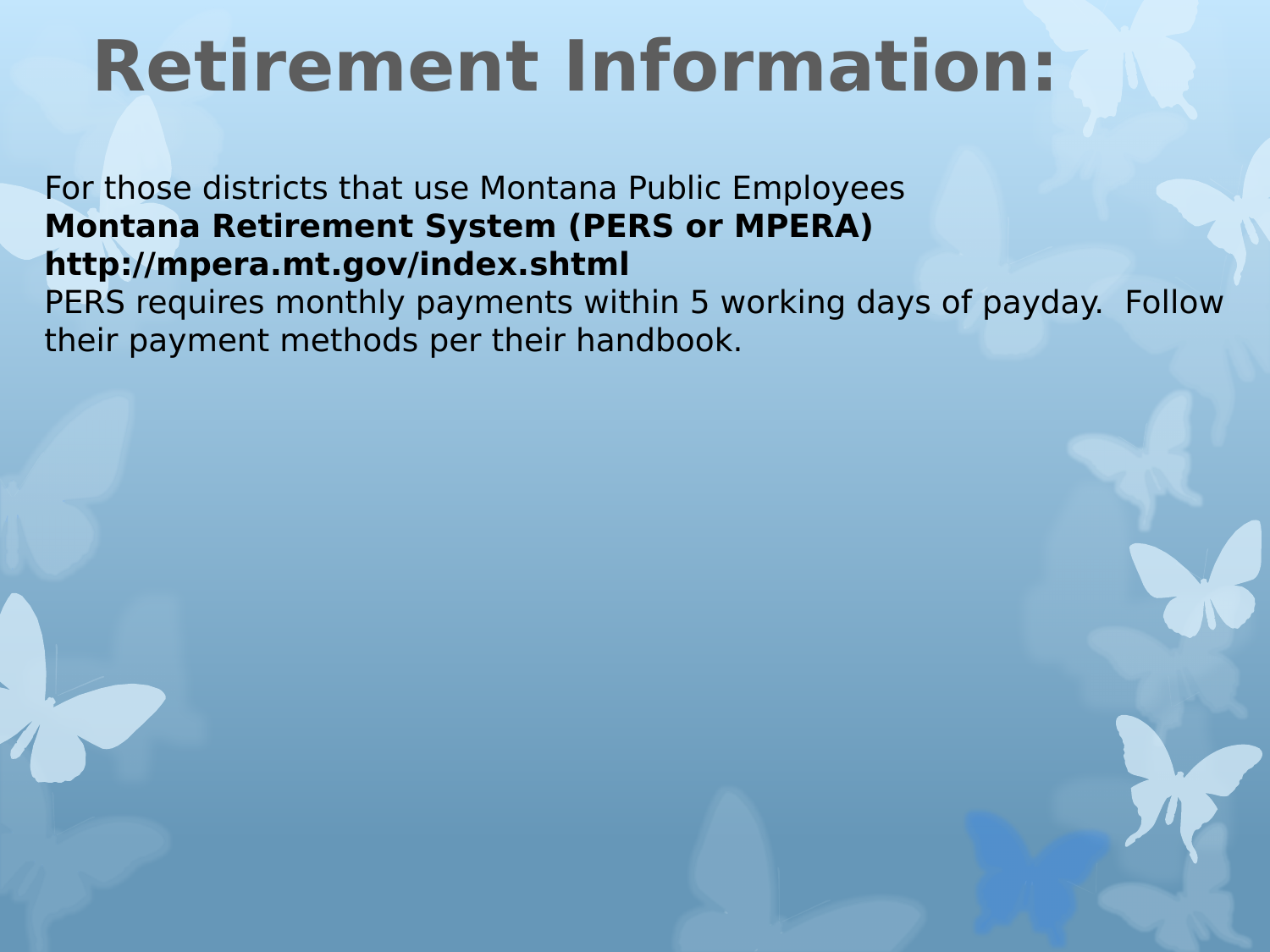

Retirement Information:
For those districts that use Montana Public Employees
Montana Retirement System (PERS or MPERA)
http://mpera.mt.gov/index.shtml
PERS requires monthly payments within 5 working days of payday.  Follow their payment methods per their handbook.